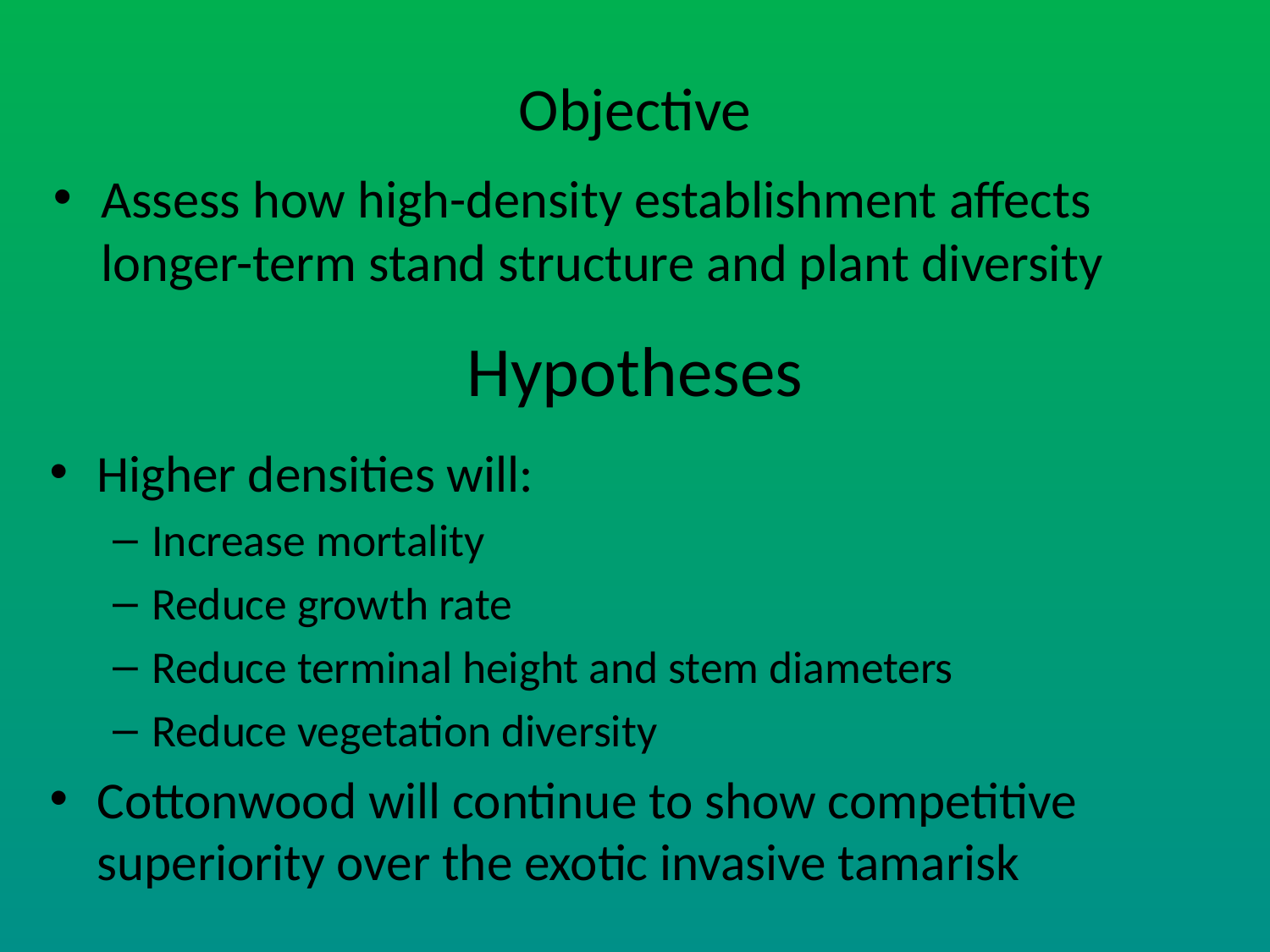

# Objective
Assess how high-density establishment affects longer-term stand structure and plant diversity

Hypotheses
Higher densities will:
Increase mortality
Reduce growth rate
Reduce terminal height and stem diameters
Reduce vegetation diversity
Cottonwood will continue to show competitive superiority over the exotic invasive tamarisk